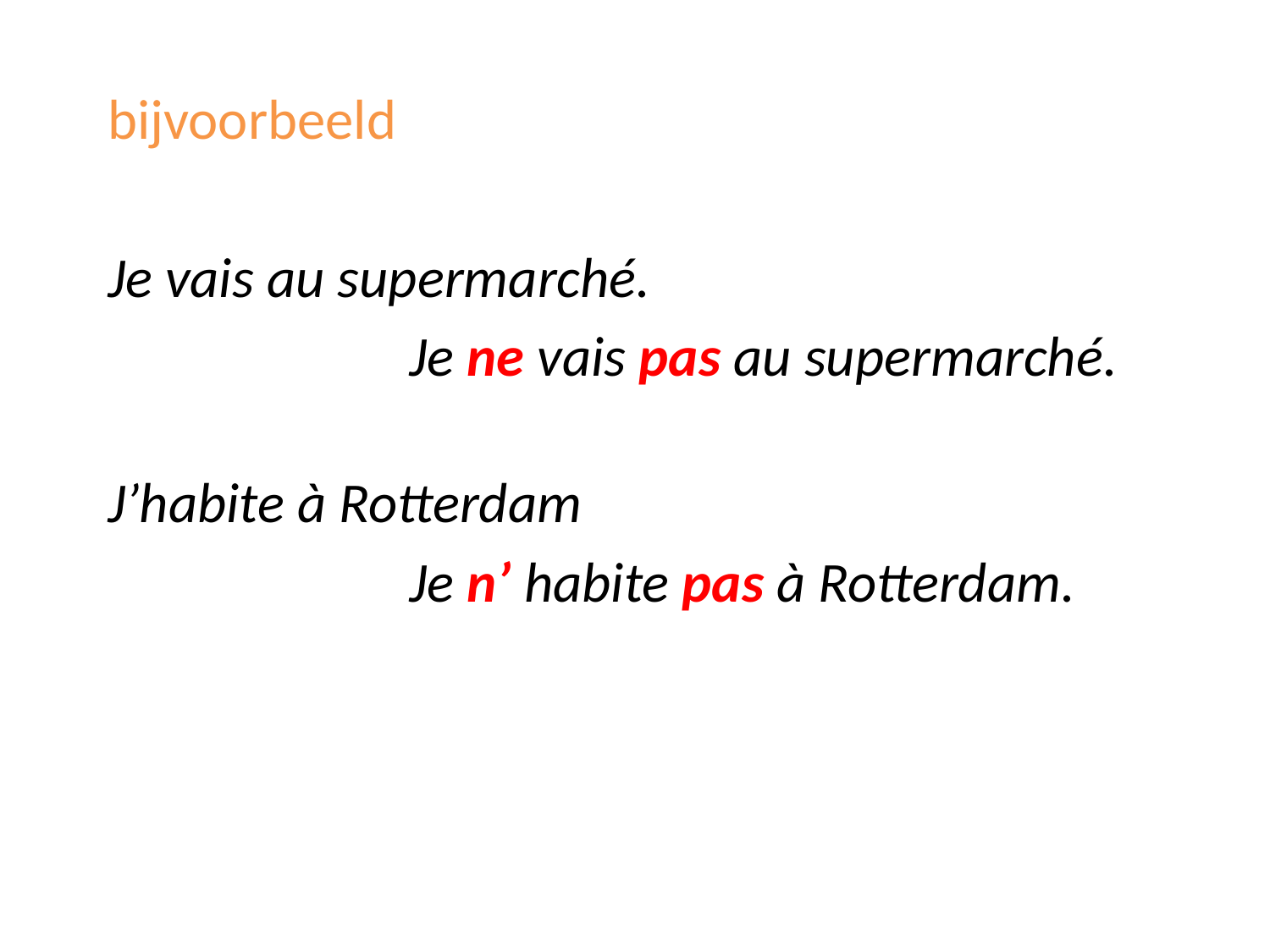

bijvoorbeeld

Je vais au supermarché.
			Je ne vais pas au supermarché.
J’habite à Rotterdam
			Je n’ habite pas à Rotterdam.